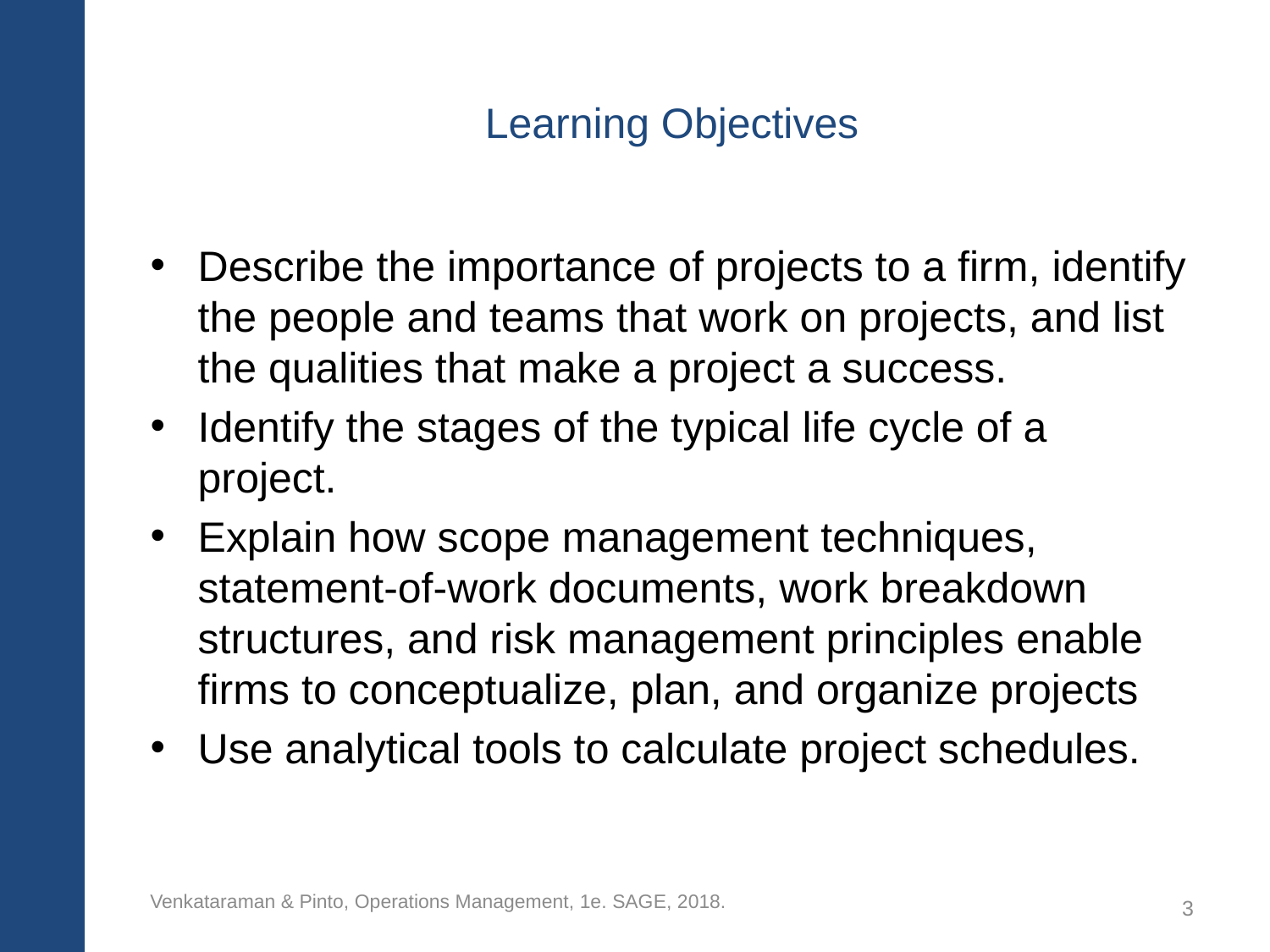

# Learning Objectives
Describe the importance of projects to a firm, identify the people and teams that work on projects, and list the qualities that make a project a success.
Identify the stages of the typical life cycle of a project.
Explain how scope management techniques, statement-of-work documents, work breakdown structures, and risk management principles enable firms to conceptualize, plan, and organize projects
Use analytical tools to calculate project schedules.
Venkataraman & Pinto, Operations Management, 1e. SAGE, 2018.
3